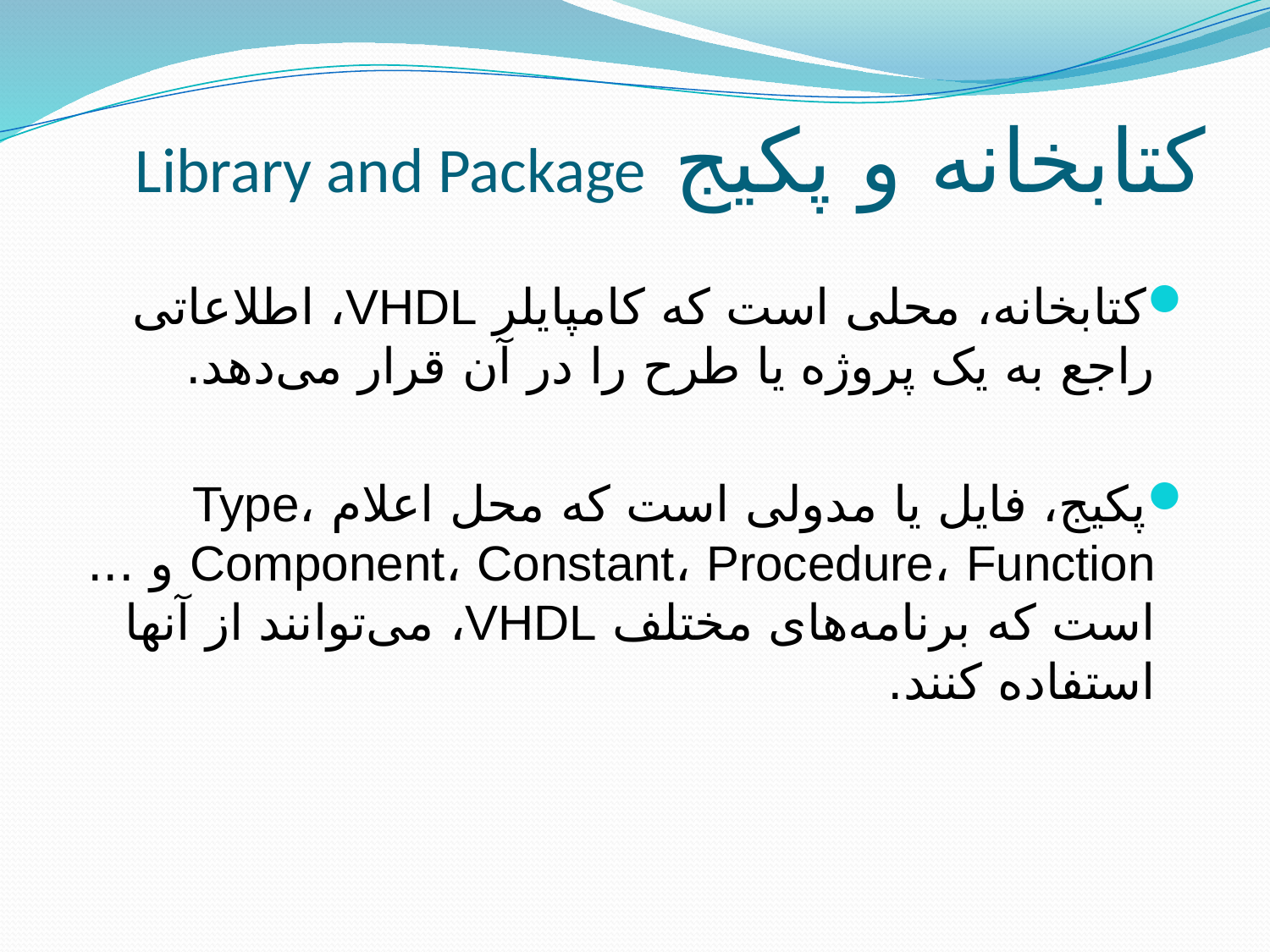

# کتابخانه و پکیج Library and Package
کتابخانه، محلی است که کامپایلر VHDL، اطلاعاتی راجع به یک پروژه یا طرح را در آن قرار می‌دهد.

پکیج، فایل یا مدولی است که محل اعلام Type، Component، Constant، Procedure، Function و ... است که برنامه‌های مختلف VHDL، می‌توانند از آنها استفاده کنند.